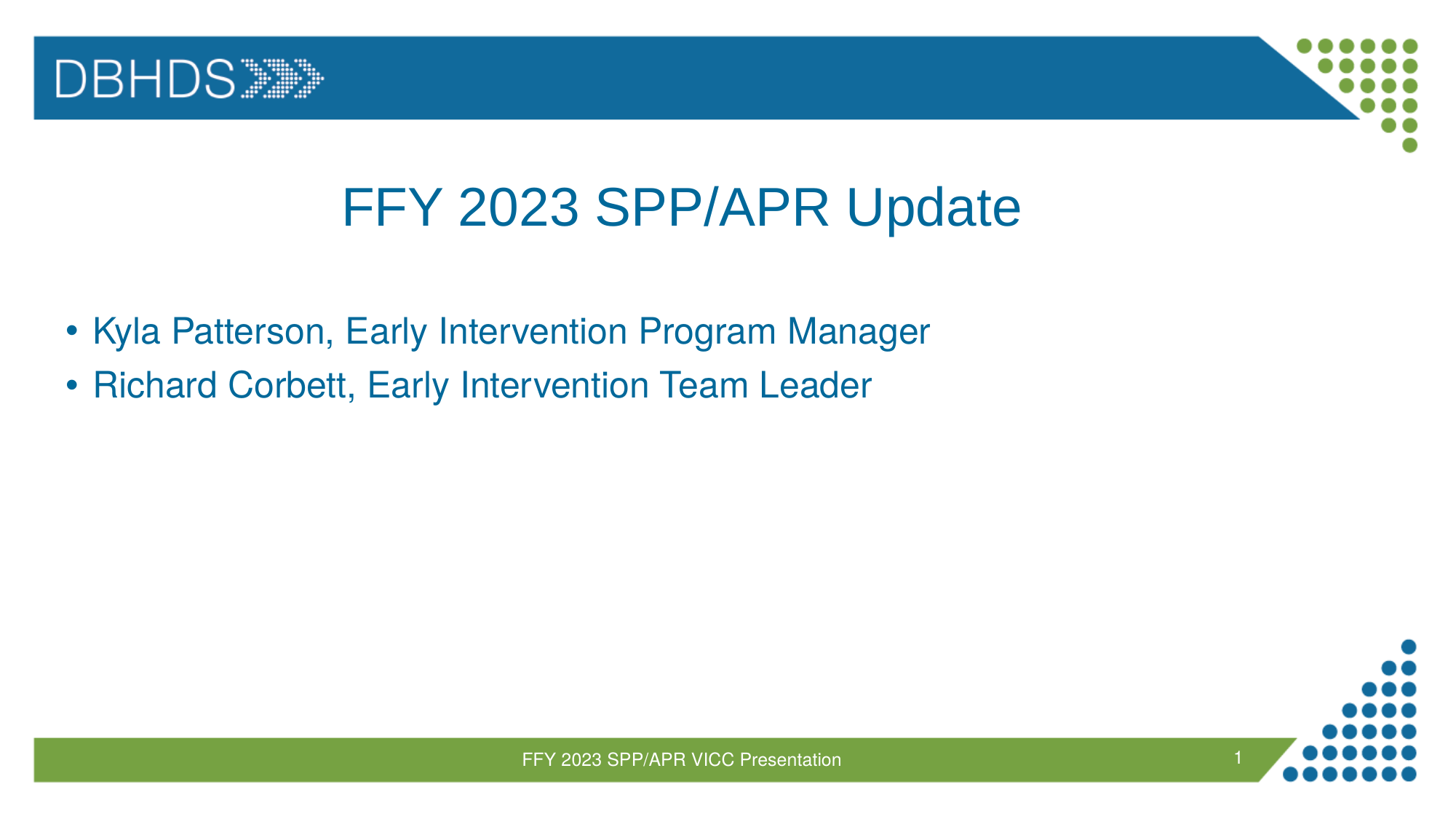

# FFY 2023 SPP/APR Update
December 11, 2024
Kyla Patterson, Early Intervention Program Manager
Richard Corbett, Early Intervention Team Leader

FFY 2023 SPP/APR VICC Presentation
1